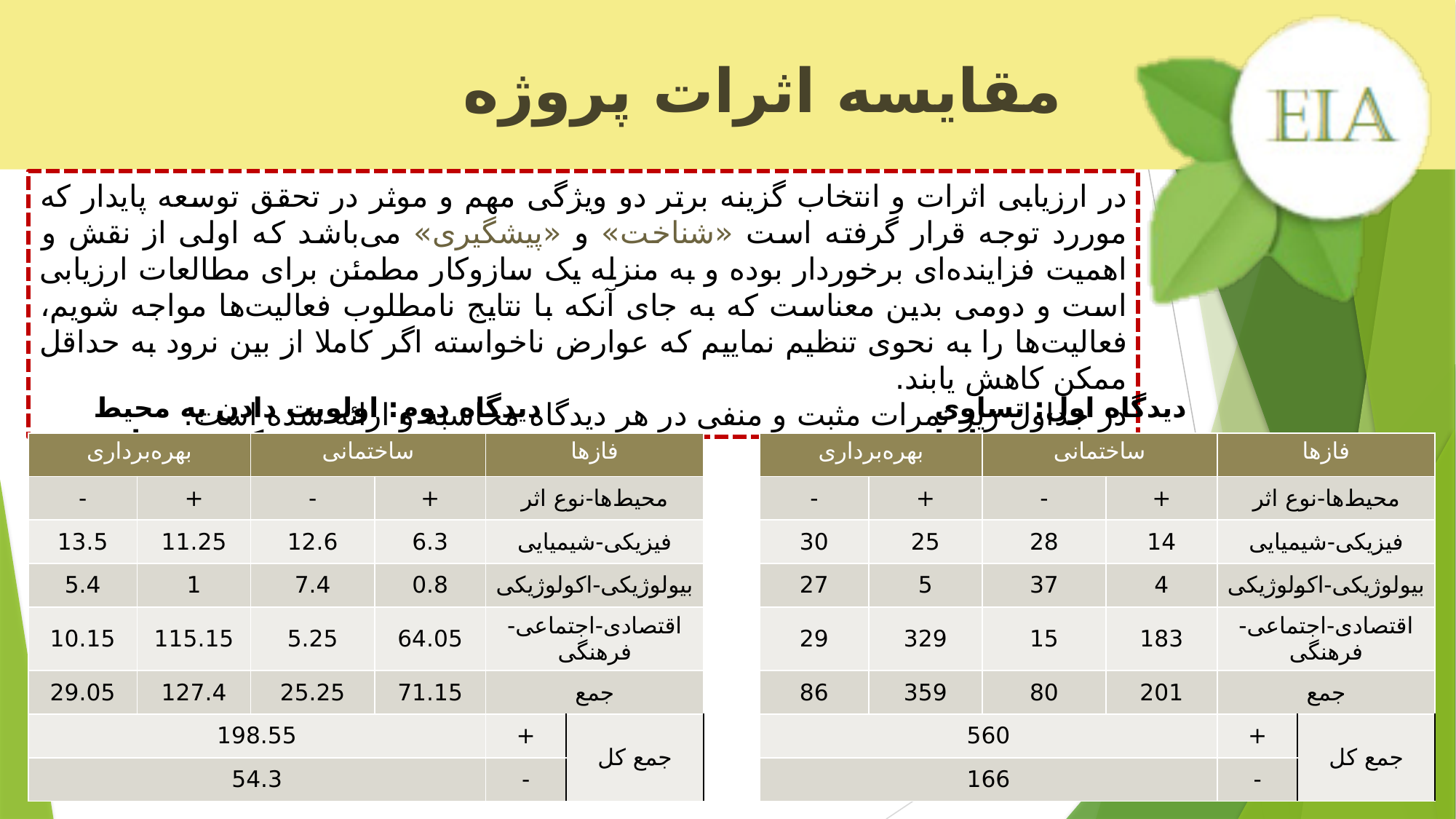

مقایسه اثرات پروژه
در ارزیابی اثرات و انتخاب گزینه برتر دو ویژگی مهم و موثر در تحقق توسعه پایدار که موررد توجه قرار گرفته است «شناخت» و «پیشگیری» می‌باشد که اولی از نقش و اهمیت فزاینده‌ای برخوردار بوده و به منزله یک ساز‌وکار مطمئن برای مطالعات ارزیابی است و دومی بدین معناست که به جای ‌آنکه با نتایج نامطلوب فعالیت‌ها مواجه شویم، فعالیت‌ها را به نحوی تنظیم نماییم که عوارض ناخواسته اگر کاملا از بین نرود به حداقل ممکن کاهش یابند.
در جداول زیر نمرات مثبت و منفی در هر دیدگاه محاسبه و ارائه شده است.
دیدگاه دوم: اولویت دادن به محیط فیزیکی-شیمیایی
دیدگاه اول: تساوی محیط‌ها
| بهره‌برداری |  | ساختمانی |  | فازها |  |
| --- | --- | --- | --- | --- | --- |
| - | + | - | + | محیط‌ها-نوع اثر |  |
| 13.5 | 11.25 | 12.6 | 6.3 | فیزیکی-شیمیایی |  |
| 5.4 | 1 | 7.4 | 0.8 | بیولوژیکی-اکولوژیکی |  |
| 10.15 | 115.15 | 5.25 | 64.05 | اقتصادی-اجتماعی-فرهنگی |  |
| 29.05 | 127.4 | 25.25 | 71.15 | جمع |  |
| 198.55 |  |  |  | + | جمع کل |
| 54.3 |  |  |  | - |  |
| بهره‌برداری |  | ساختمانی |  | فازها |  |
| --- | --- | --- | --- | --- | --- |
| - | + | - | + | محیط‌ها-نوع اثر |  |
| 30 | 25 | 28 | 14 | فیزیکی-شیمیایی |  |
| 27 | 5 | 37 | 4 | بیولوژیکی-اکولوژیکی |  |
| 29 | 329 | 15 | 183 | اقتصادی-اجتماعی-فرهنگی |  |
| 86 | 359 | 80 | 201 | جمع |  |
| 560 |  |  |  | + | جمع کل |
| 166 |  |  |  | - |  |